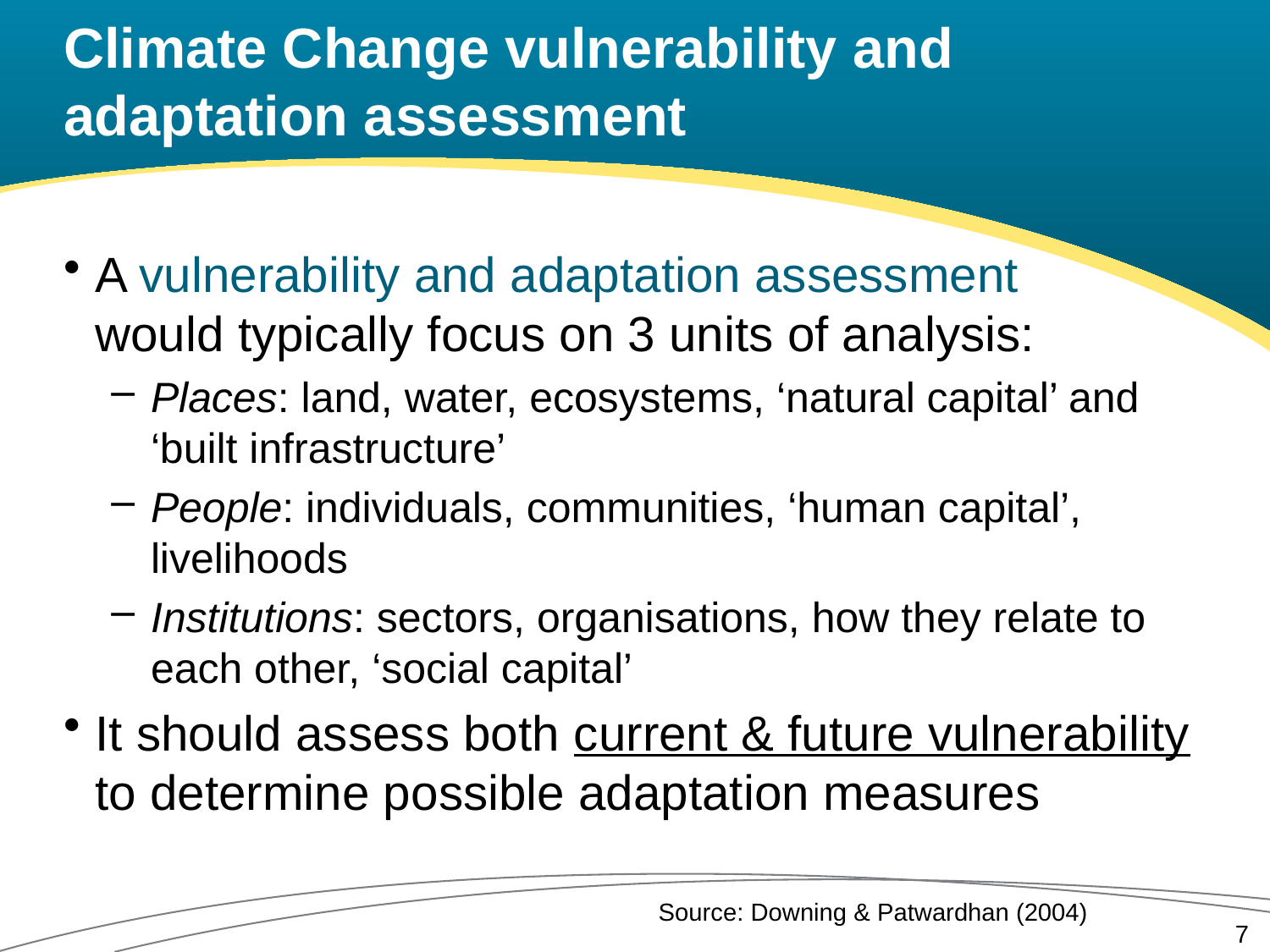

# Climate Change vulnerability and adaptation assessment
A vulnerability and adaptation assessment
would typically focus on 3 units of analysis:
Places: land, water, ecosystems, ‘natural capital’ and ‘built infrastructure’
People: individuals, communities, ‘human capital’, livelihoods
Institutions: sectors, organisations, how they relate to each other, ‘social capital’
It should assess both current & future vulnerability to determine possible adaptation measures
Source: Downing & Patwardhan (2004)
7